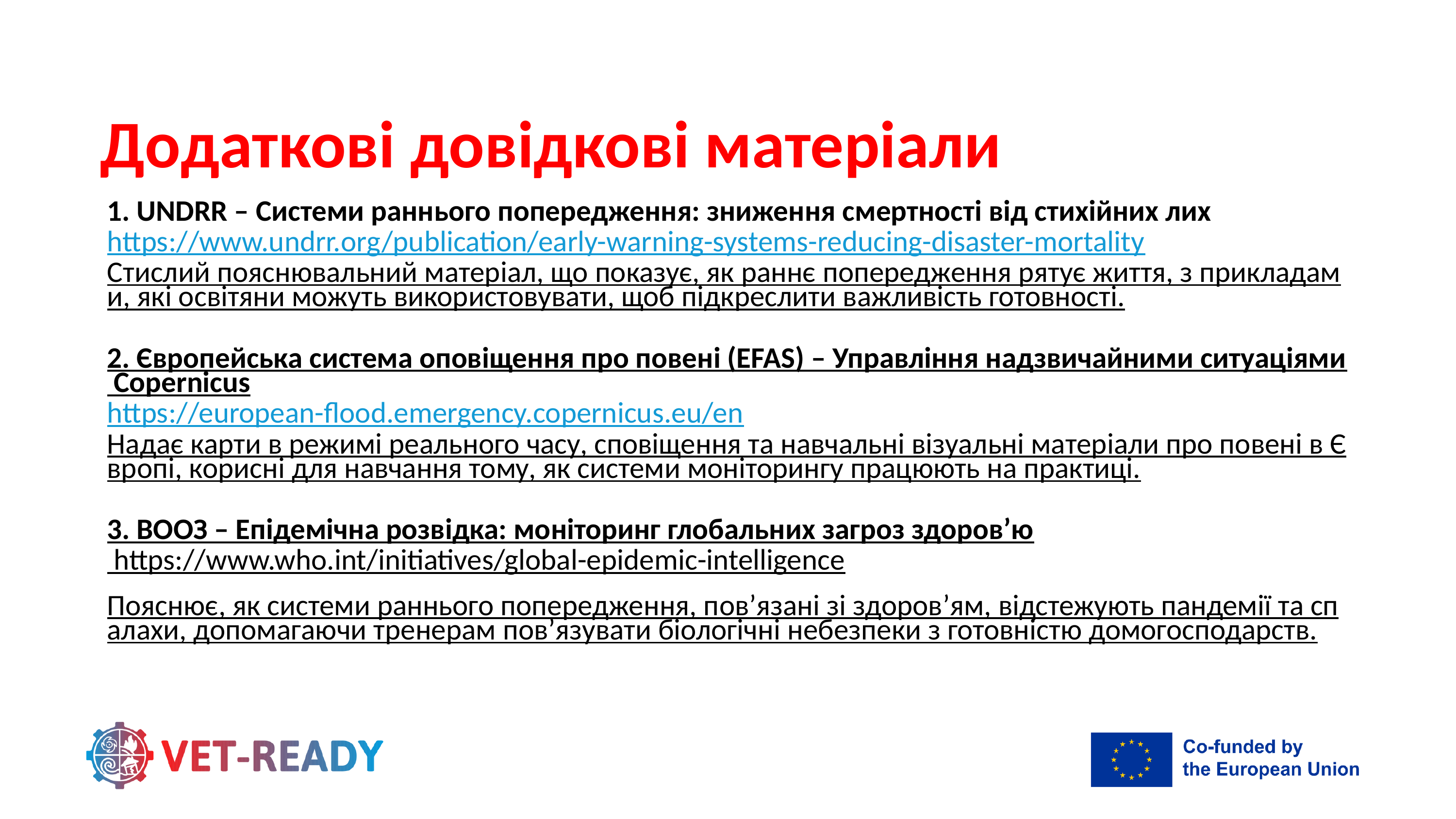

Додаткові довідкові матеріали
1. UNDRR – Системи раннього попередження: зниження смертності від стихійних лих
https://www.undrr.org/publication/early-warning-systems-reducing-disaster-mortality
Стислий пояснювальний матеріал, що показує, як раннє попередження рятує життя, з прикладами, які освітяни можуть використовувати, щоб підкреслити важливість готовності.

2. Європейська система оповіщення про повені (EFAS) – Управління надзвичайними ситуаціями Copernicus
https://european-flood.emergency.copernicus.eu/en
Надає карти в режимі реального часу, сповіщення та навчальні візуальні матеріали про повені в Європі, корисні для навчання тому, як системи моніторингу працюють на практиці.

3. ВООЗ – Епідемічна розвідка: моніторинг глобальних загроз здоров’ю
 https://www.who.int/initiatives/global-epidemic-intelligence

Пояснює, як системи раннього попередження, пов’язані зі здоров’ям, відстежують пандемії та спалахи, допомагаючи тренерам пов’язувати біологічні небезпеки з готовністю домогосподарств.